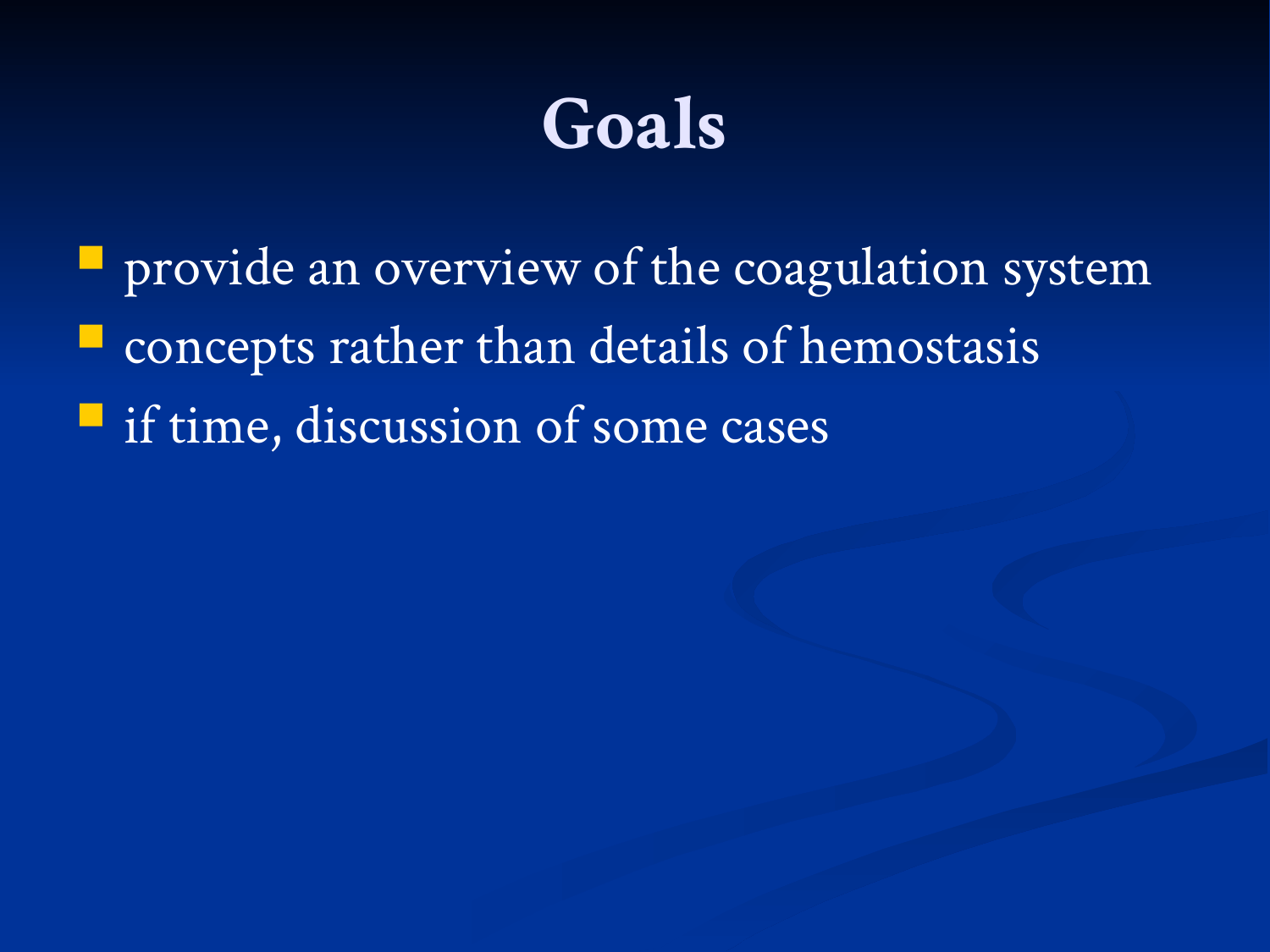

# Goals
provide an overview of the coagulation system
concepts rather than details of hemostasis
if time, discussion of some cases